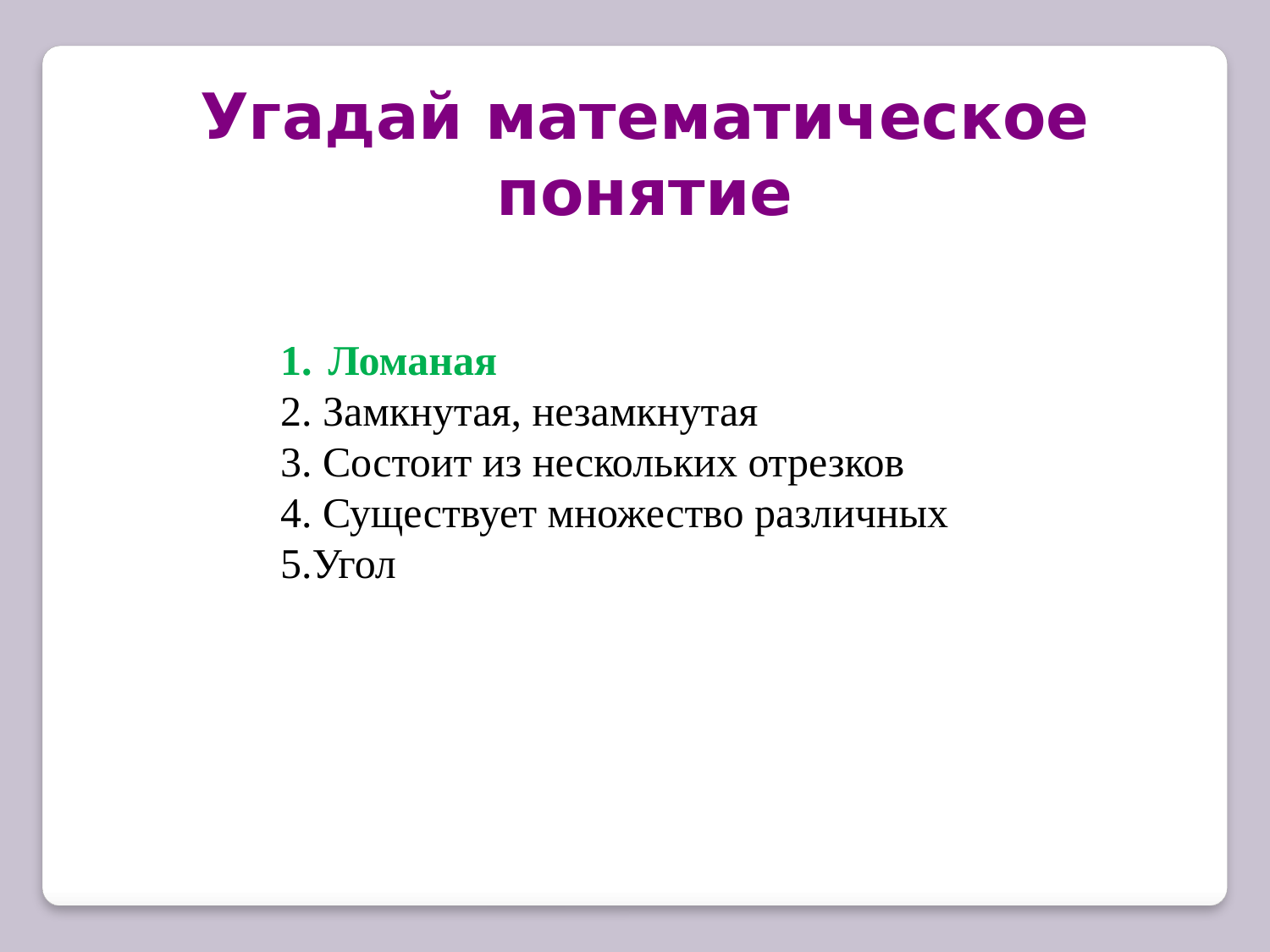

Угадай математическое
 понятие
Ломаная
2. Замкнутая, незамкнутая
3. Состоит из нескольких отрезков
4. Существует множество различных
5.Угол